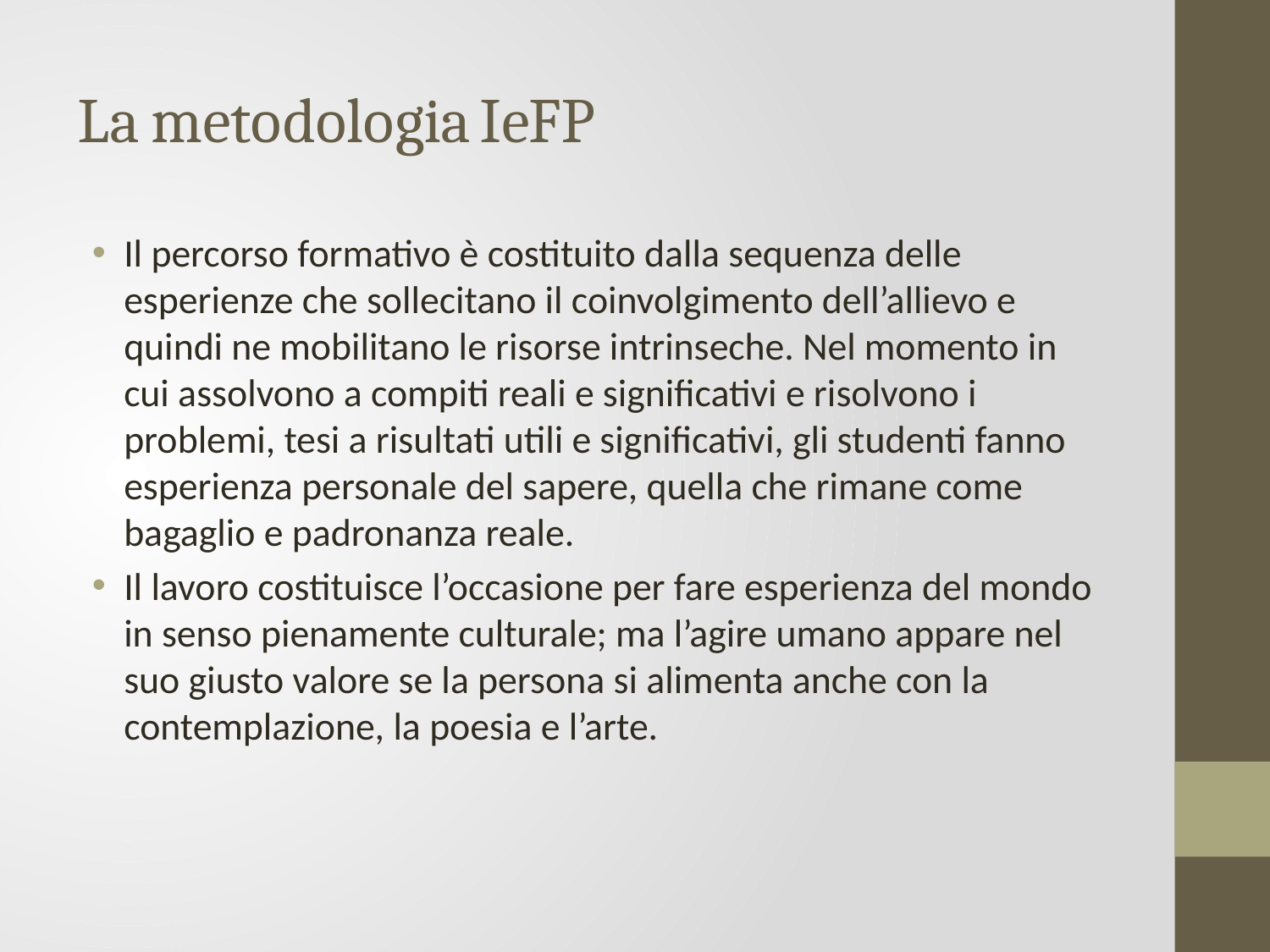

# La metodologia IeFP
Il percorso formativo è costituito dalla sequenza delle esperienze che sollecitano il coinvolgimento dell’allievo e quindi ne mobilitano le risorse intrinseche. Nel momento in cui assolvono a compiti reali e significativi e risolvono i problemi, tesi a risultati utili e significativi, gli studenti fanno esperienza personale del sapere, quella che rimane come bagaglio e padronanza reale.
Il lavoro costituisce l’occasione per fare esperienza del mondo in senso pienamente culturale; ma l’agire umano appare nel suo giusto valore se la persona si alimenta anche con la contemplazione, la poesia e l’arte.